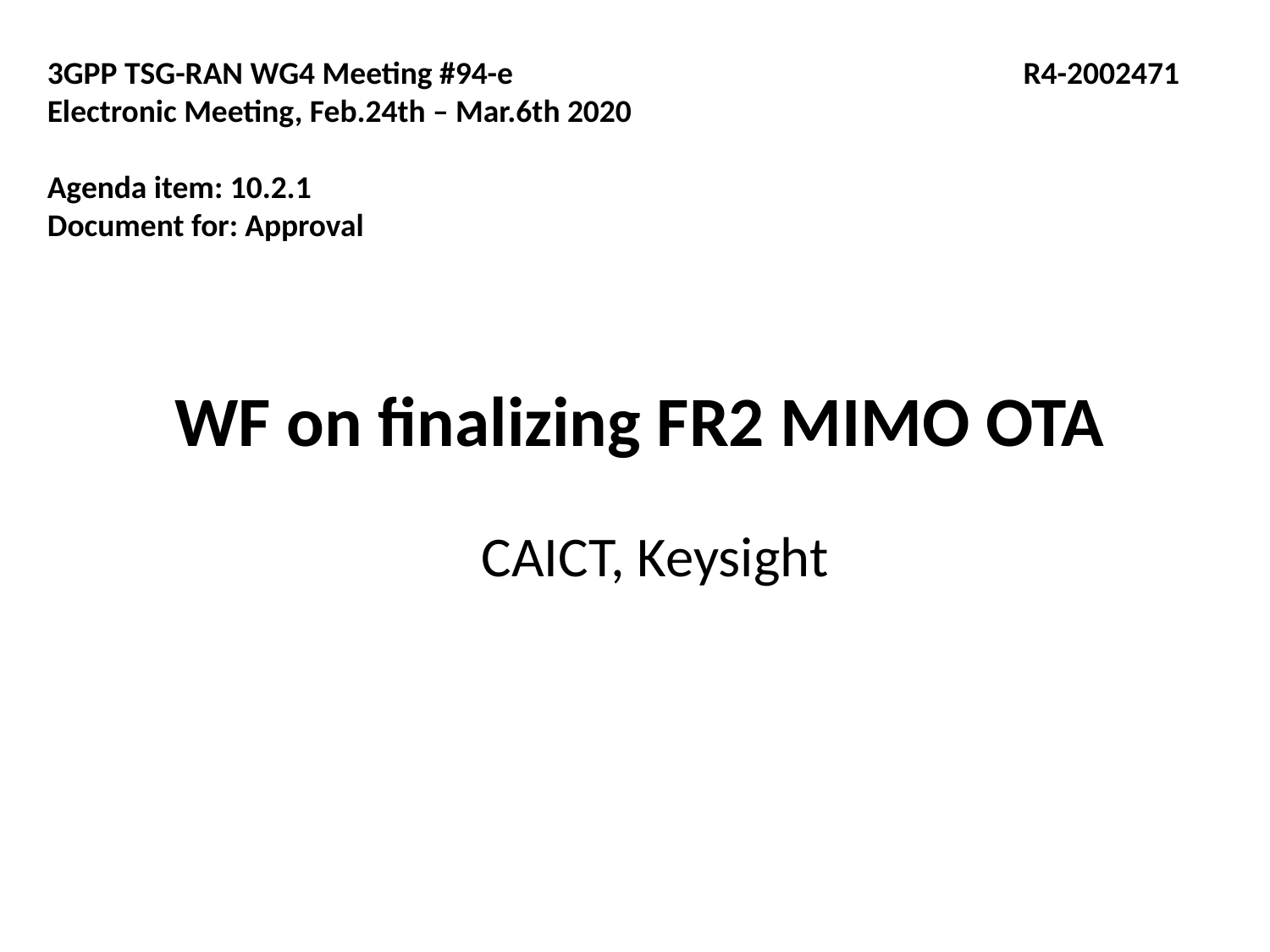

3GPP TSG-RAN WG4 Meeting #94-e	                                                                 R4-2002471
Electronic Meeting, Feb.24th – Mar.6th 2020

Agenda item: 10.2.1
Document for: Approval

# WF on finalizing FR2 MIMO OTA
CAICT, Keysight